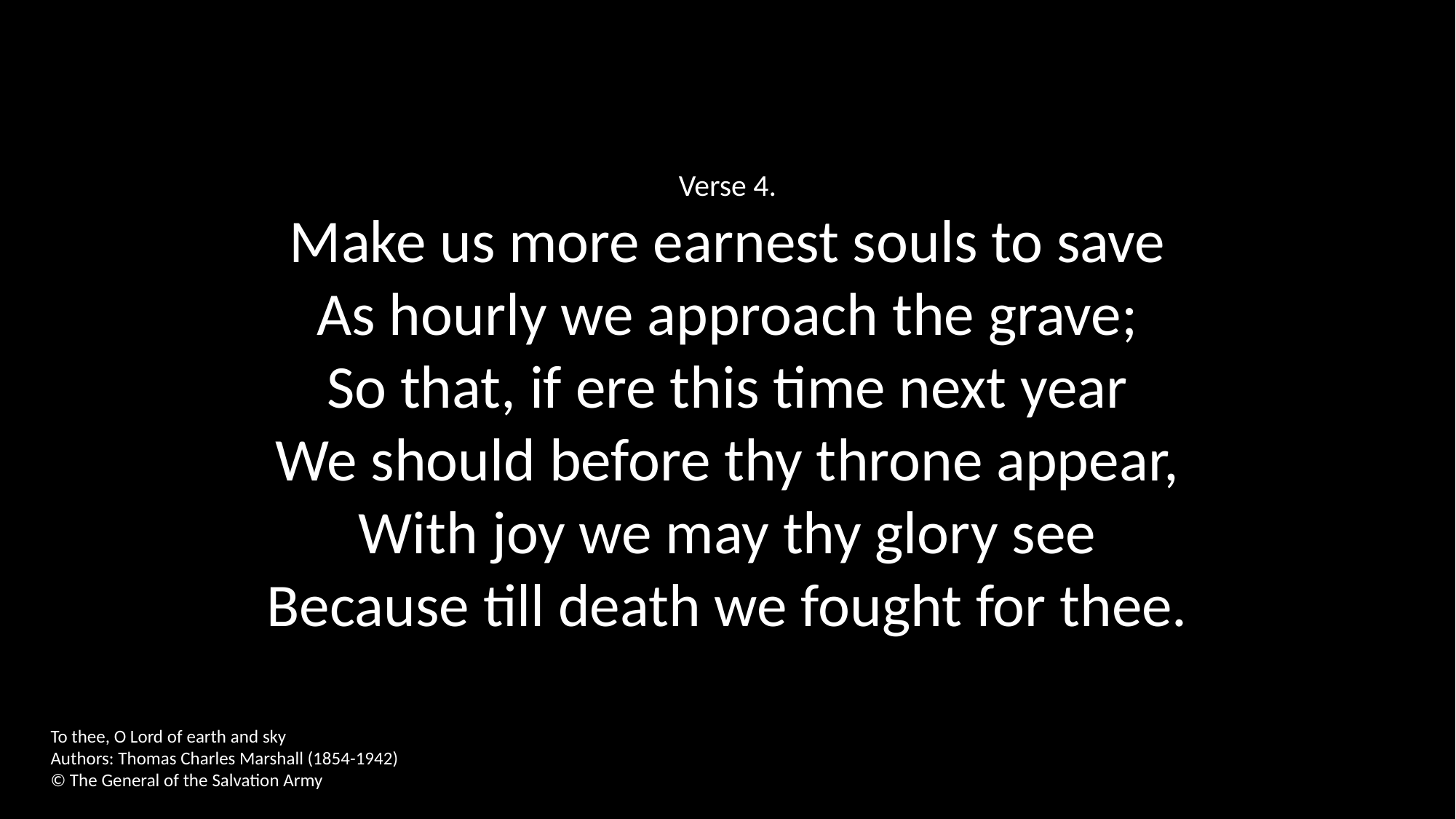

Verse 4.
Make us more earnest souls to save
As hourly we approach the grave;
So that, if ere this time next year
We should before thy throne appear,
With joy we may thy glory see
Because till death we fought for thee.
To thee, O Lord of earth and sky
Authors: Thomas Charles Marshall (1854-1942)
© The General of the Salvation Army